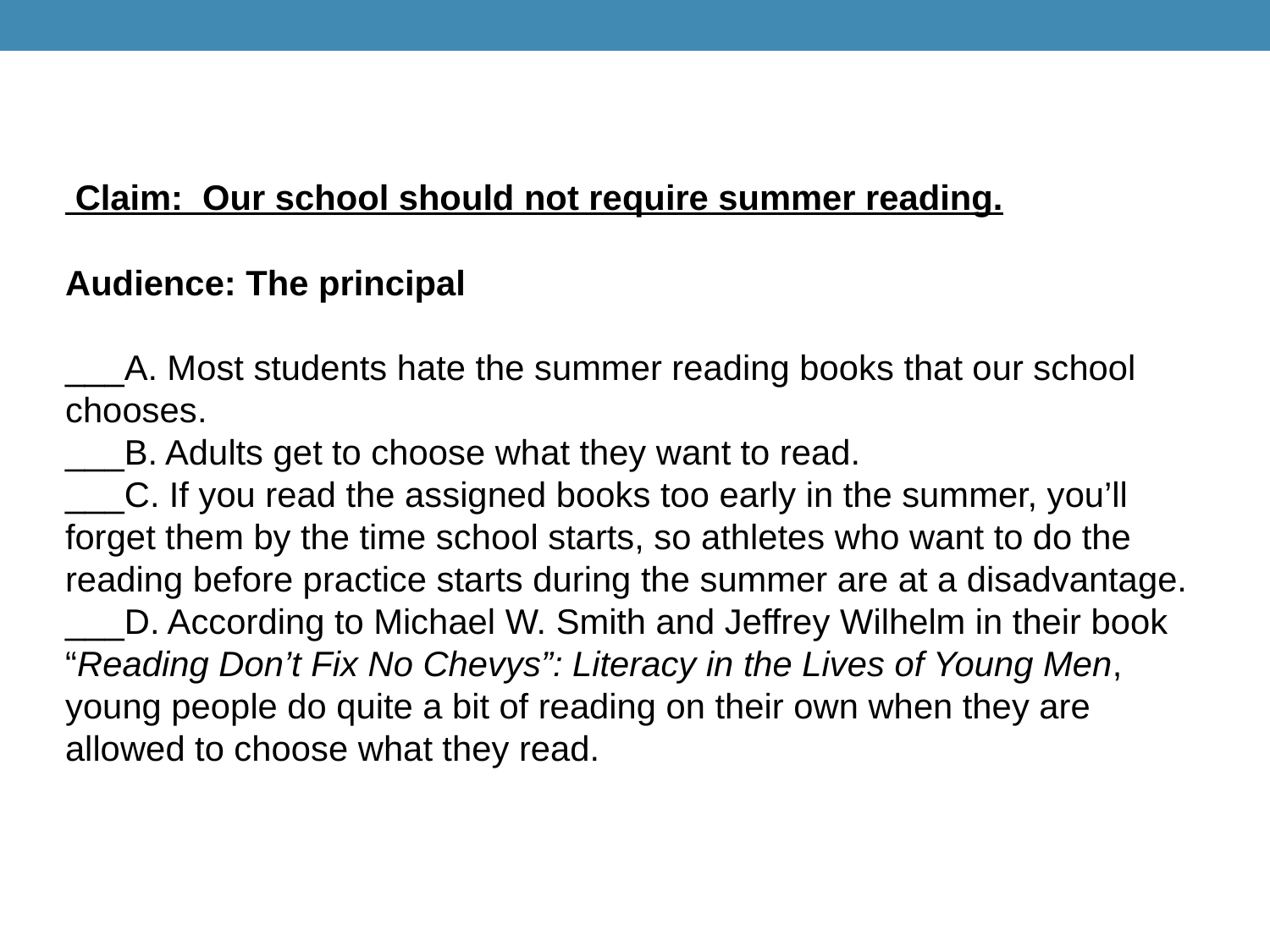

Claim:  Our school should not require summer reading.

Audience: The principal

___A. Most students hate the summer reading books that our school chooses.
___B. Adults get to choose what they want to read.
___C. If you read the assigned books too early in the summer, you’ll forget them by the time school starts, so athletes who want to do the reading before practice starts during the summer are at a disadvantage.
___D. According to Michael W. Smith and Jeffrey Wilhelm in their book “Reading Don’t Fix No Chevys”: Literacy in the Lives of Young Men, young people do quite a bit of reading on their own when they are allowed to choose what they read.